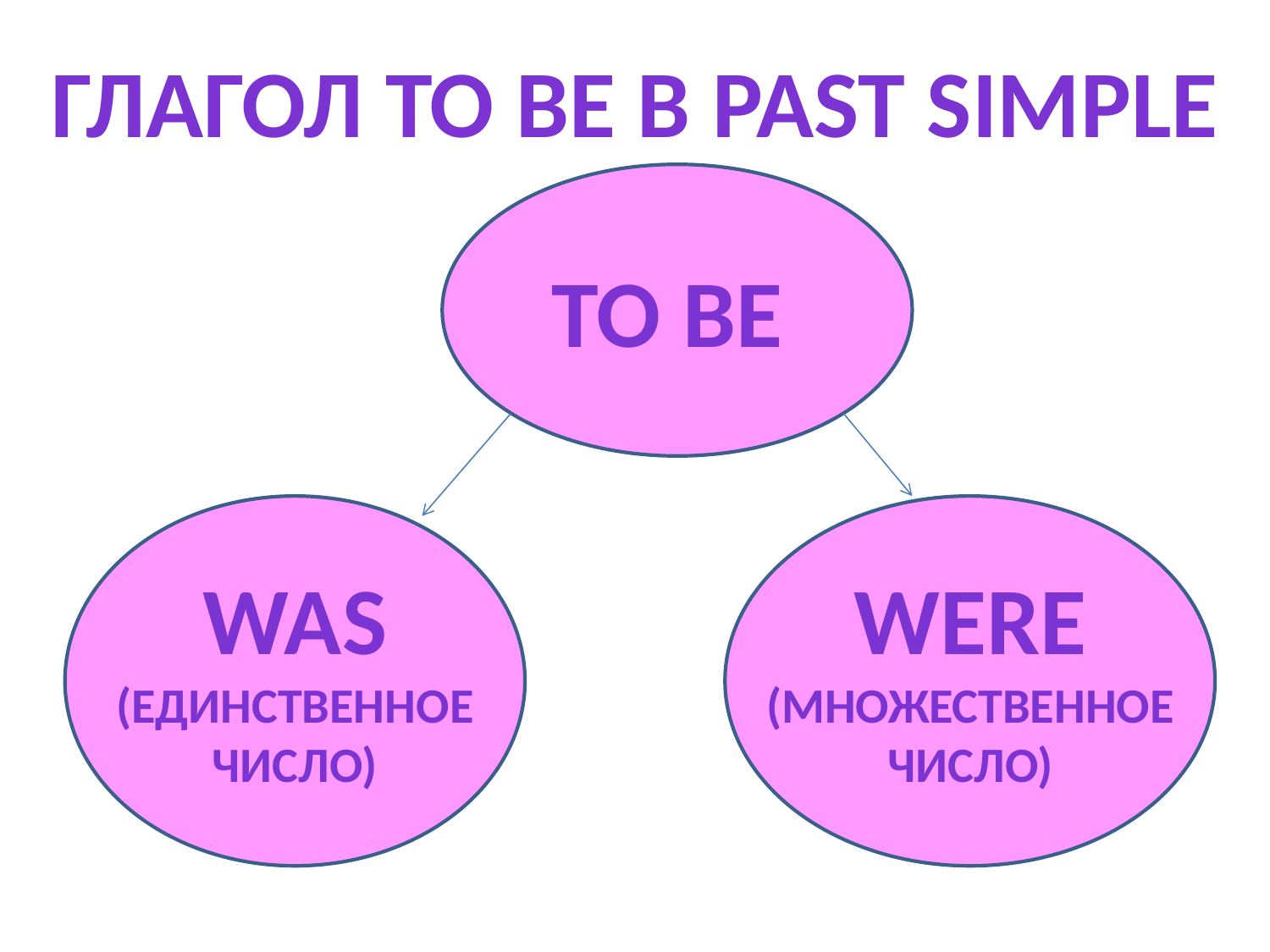

Глагол to be в past simple

To be

Was
(единственное число)
Were
(множественное число)